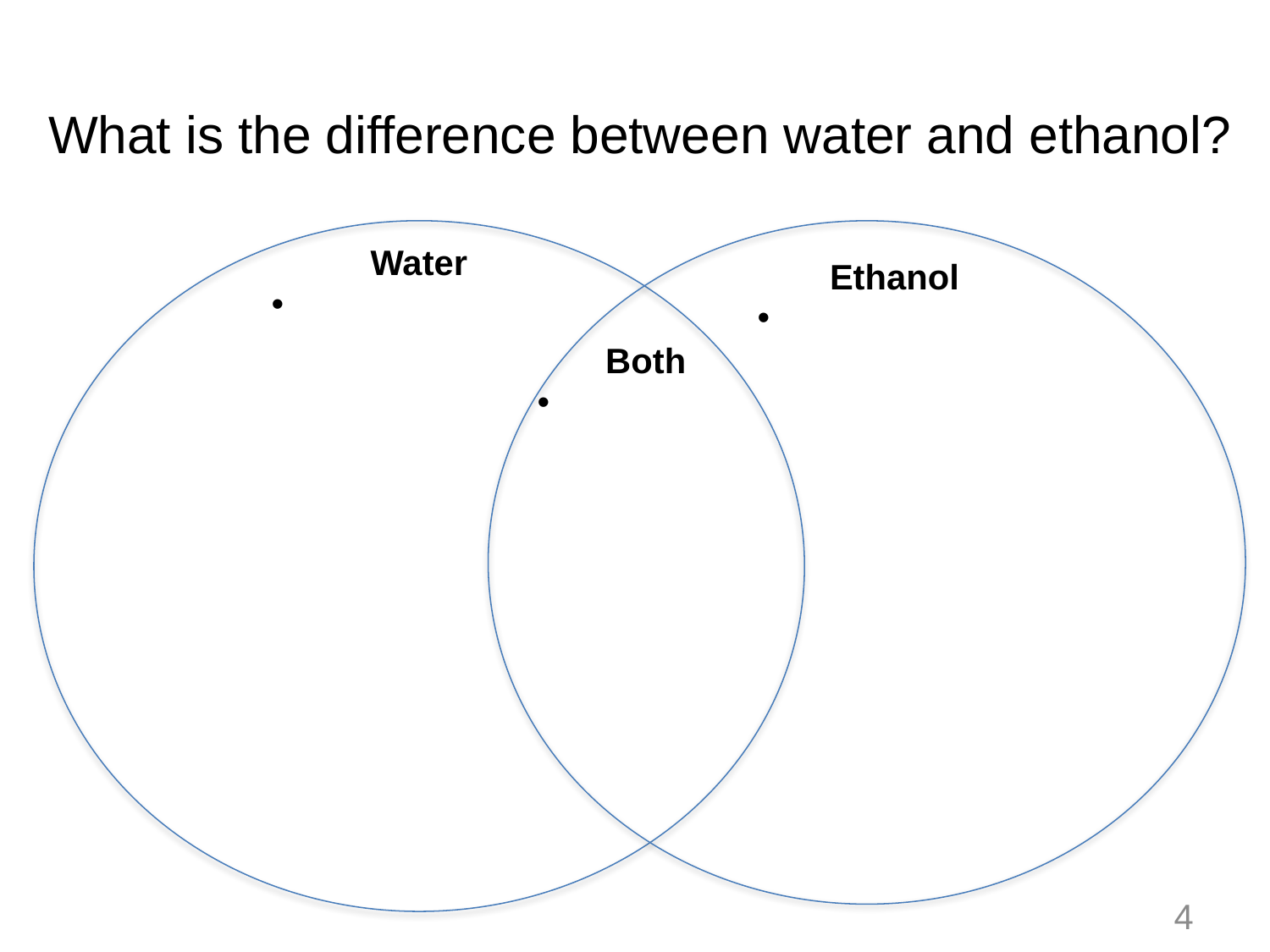

# What is the difference between water and ethanol?

Water

Ethanol

Both

4